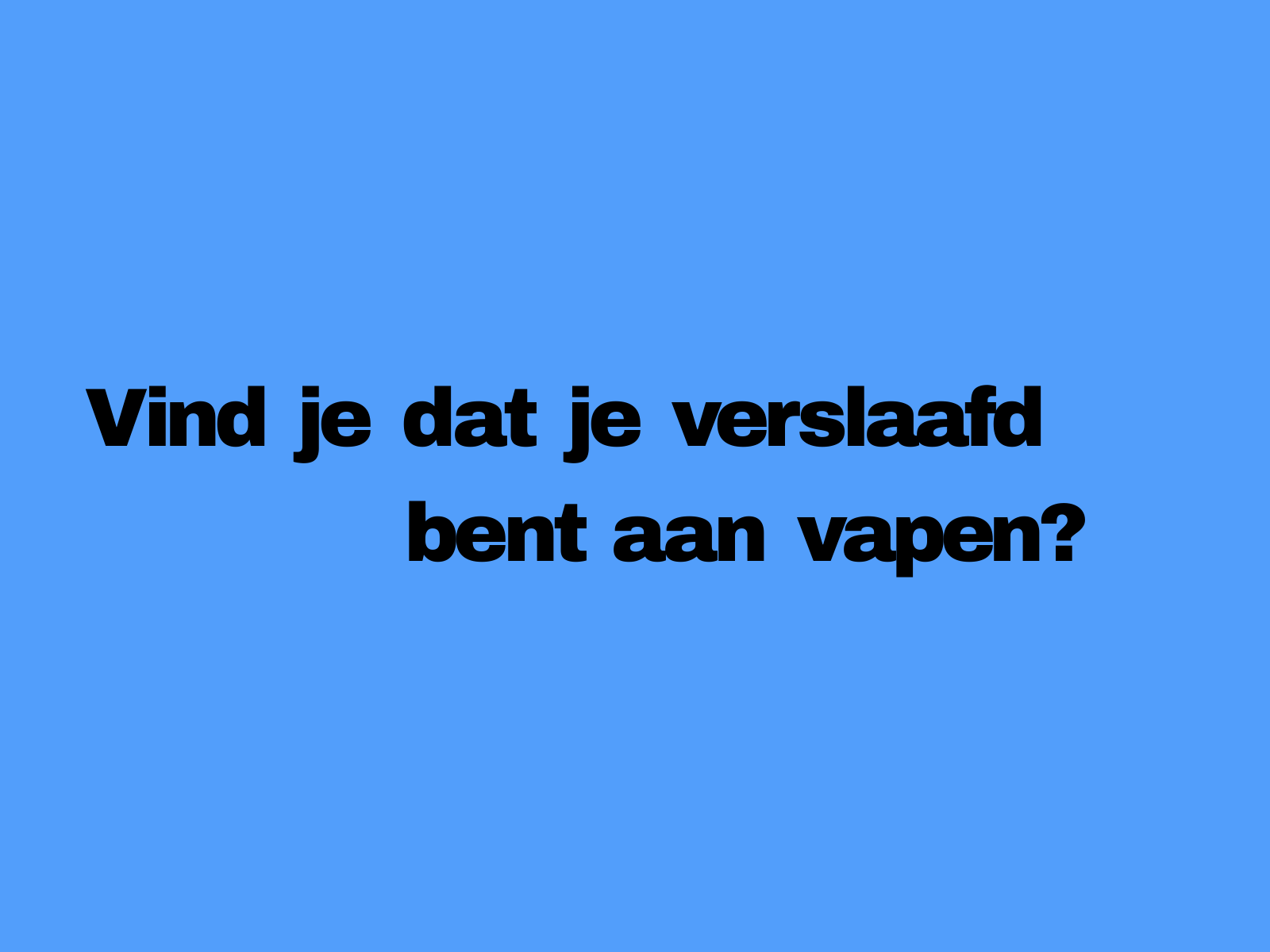

# Vind je dat je verslaafd bent aan vapen?